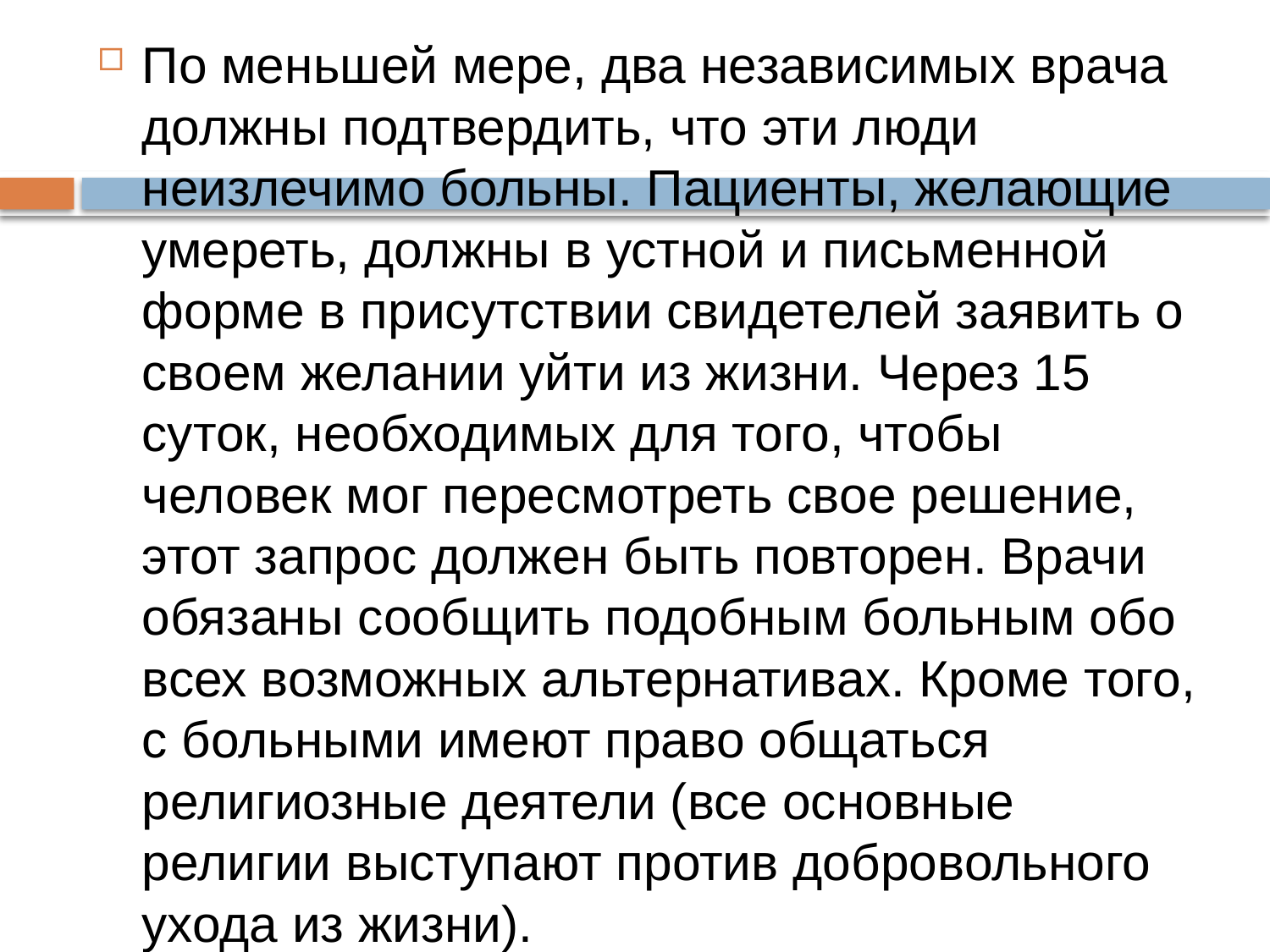

По меньшей мере, два независимых врача должны подтвердить, что эти люди неизлечимо больны. Пациенты, желающие умереть, должны в устной и письменной форме в присутствии свидетелей заявить о своем желании уйти из жизни. Через 15 суток, необходимых для того, чтобы человек мог пересмотреть свое решение, этот запрос должен быть повторен. Врачи обязаны сообщить подобным больным обо всех возможных альтернативах. Кроме того, с больными имеют право общаться религиозные деятели (все основные религии выступают против добровольного ухода из жизни).
#